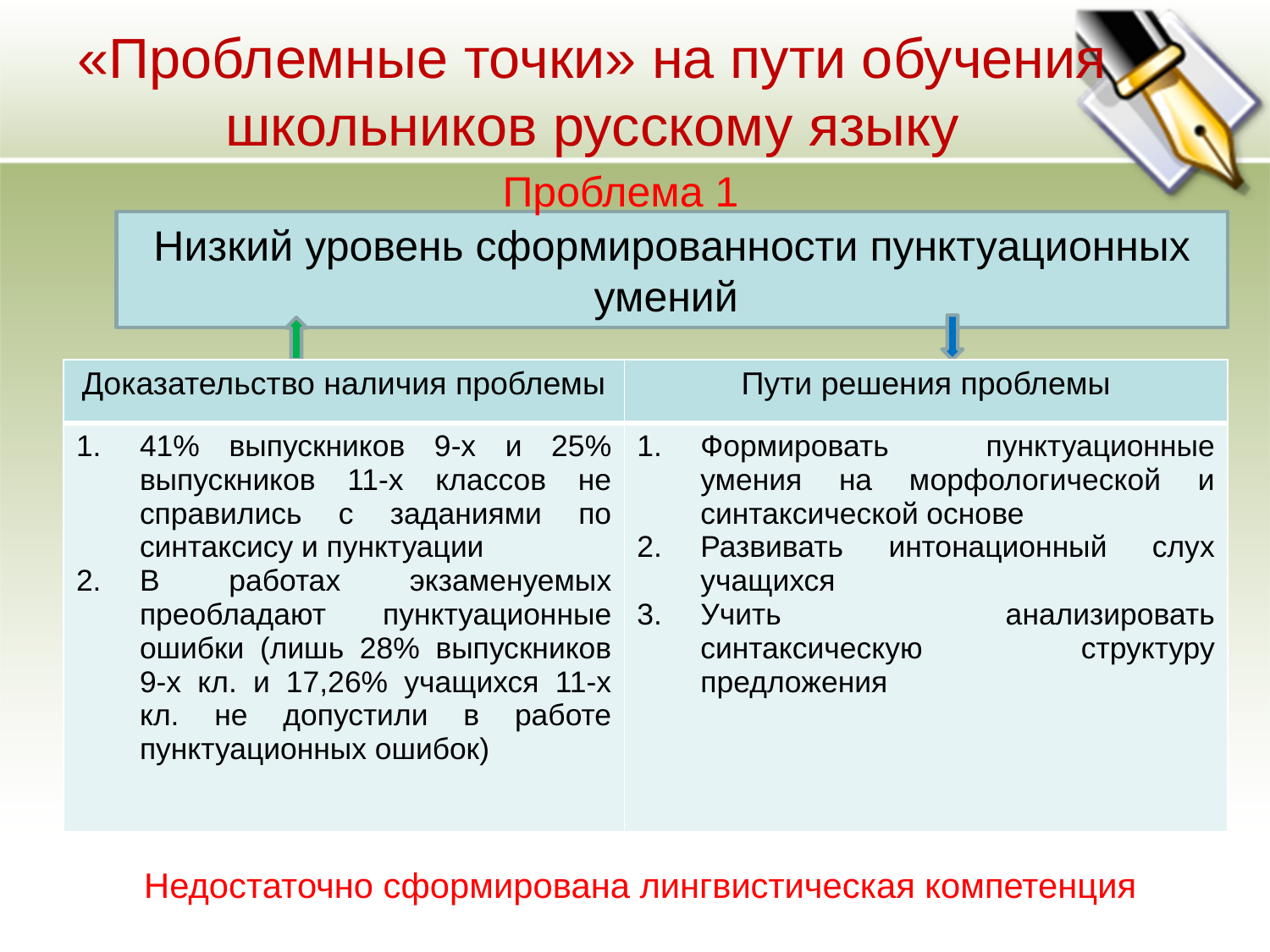

# «Проблемные точки» на пути обучения школьников русскому языку
Проблема 1

Низкий уровень сформированности пунктуационных умений

| Доказательство наличия проблемы | Пути решения проблемы |
| --- | --- |
| 41% выпускников 9-х и 25% выпускников 11-х классов не справились с заданиями по синтаксису и пунктуации В работах экзаменуемых преобладают пунктуационные ошибки (лишь 28% выпускников 9-х кл. и 17,26% учащихся 11-х кл. не допустили в работе пунктуационных ошибок) | Формировать пунктуационные умения на морфологической и синтаксической основе Развивать интонационный слух учащихся Учить анализировать синтаксическую структуру предложения |
Недостаточно сформирована лингвистическая компетенция